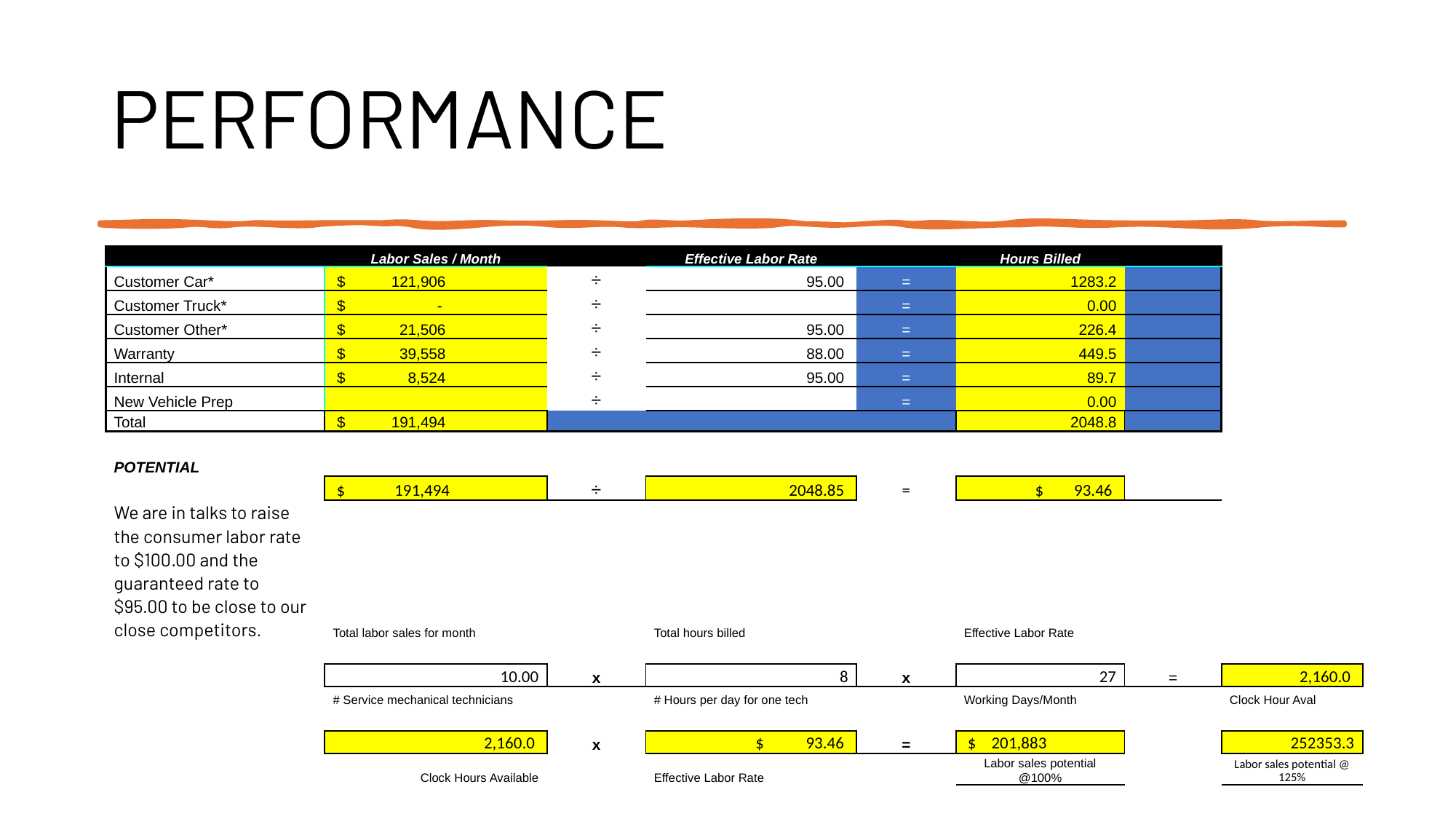

# PERFORMANCE

|  | Labor Sales / Month |  | Effective Labor Rate |  | Hours Billed |  |  |
| --- | --- | --- | --- | --- | --- | --- | --- |
| Customer Car\* | $ 121,906 | ÷ | 95.00 | = | 1283.2 |  |  |
| Customer Truck\* | $ - | ÷ |  | = | 0.00 |  |  |
| Customer Other\* | $ 21,506 | ÷ | 95.00 | = | 226.4 |  |  |
| Warranty | $ 39,558 | ÷ | 88.00 | = | 449.5 |  |  |
| Internal | $ 8,524 | ÷ | 95.00 | = | 89.7 |  |  |
| New Vehicle Prep |  | ÷ |  | = | 0.00 |  |  |
| Total | $ 191,494 |  |  |  | 2048.8 |  |  |
|  |  |  |  |  |  |  |  |
| POTENTIAL |  |  |  |  |  |  |  |
|  | $ 191,494 | ÷ | 2048.85 | = | $ 93.46 |  |  |
| We are in talks to raise the consumer labor rate to $100.00 and the guaranteed rate to $95.00 to be close to our close competitors. | Total labor sales for month |  | Total hours billed |  | Effective Labor Rate |  |  |
|  |  |  |  |  |  |  |  |
|  | 10.00 | x | 8 | x | 27 | = | 2,160.0 |
|  | # Service mechanical technicians |  | # Hours per day for one tech |  | Working Days/Month |  | Clock Hour Aval |
|  |  |  |  |  |  |  |  |
|  | 2,160.0 | x | $ 93.46 | = | $ 201,883 |  | 252353.3 |
|  | Clock Hours Available |  | Effective Labor Rate |  | Labor sales potential @100% |  | Labor sales potential @ 125% |